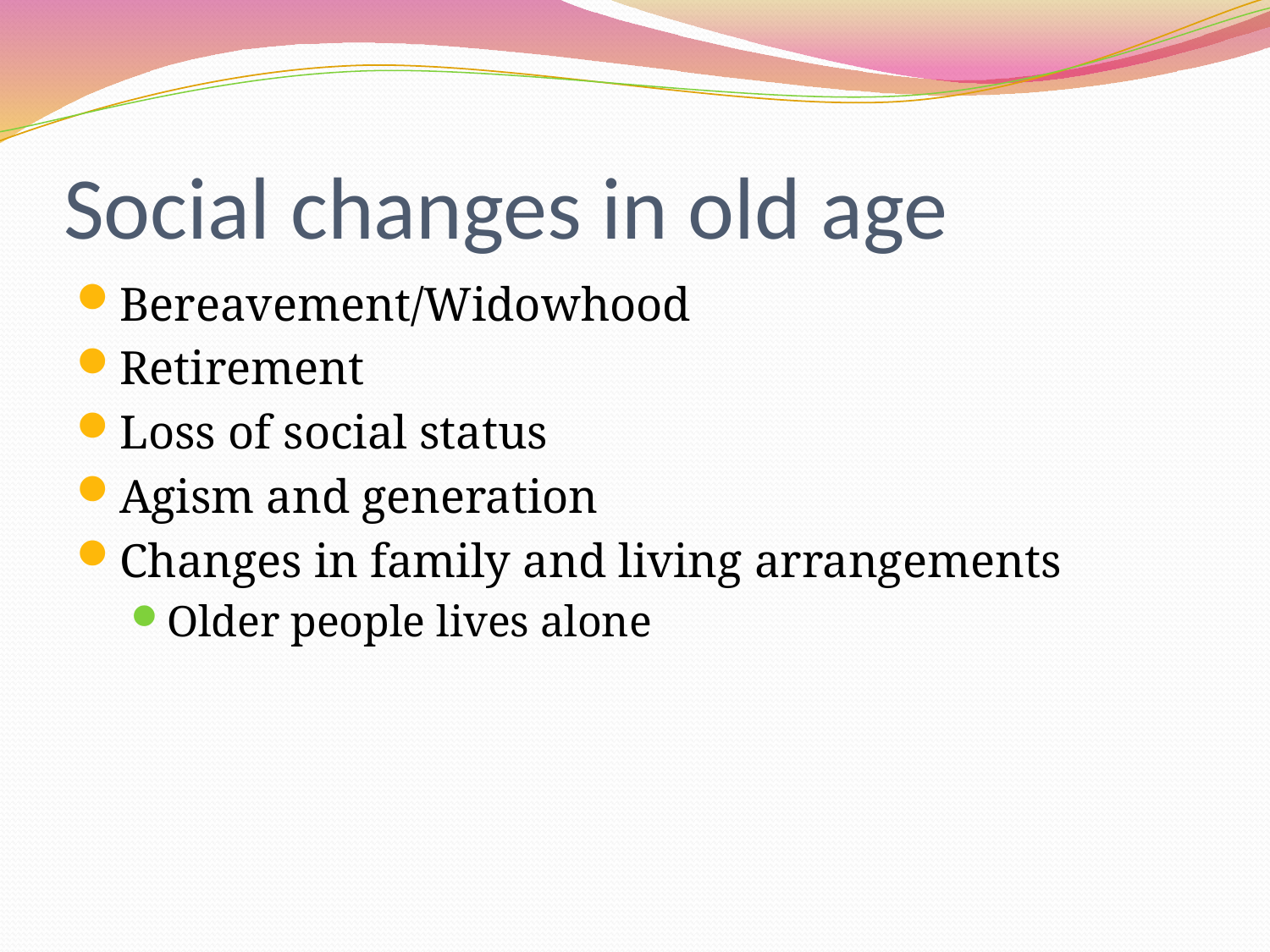

# Social changes in old age
Bereavement/Widowhood
Retirement
Loss of social status
Agism and generation
Changes in family and living arrangements
Older people lives alone